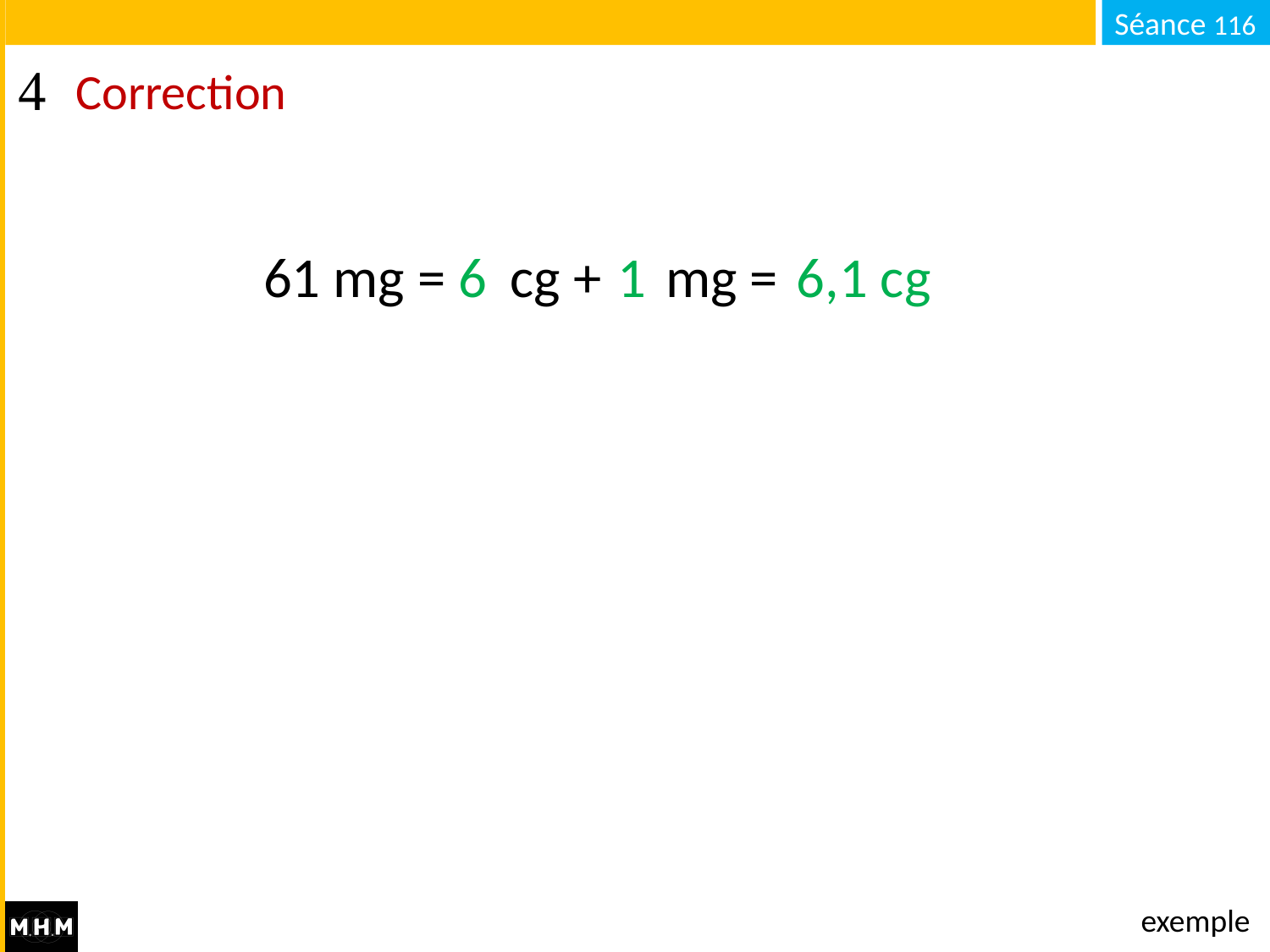

# Correction
1
6,1 cg
6
61 mg = … cg + … mg = … cg
exemple